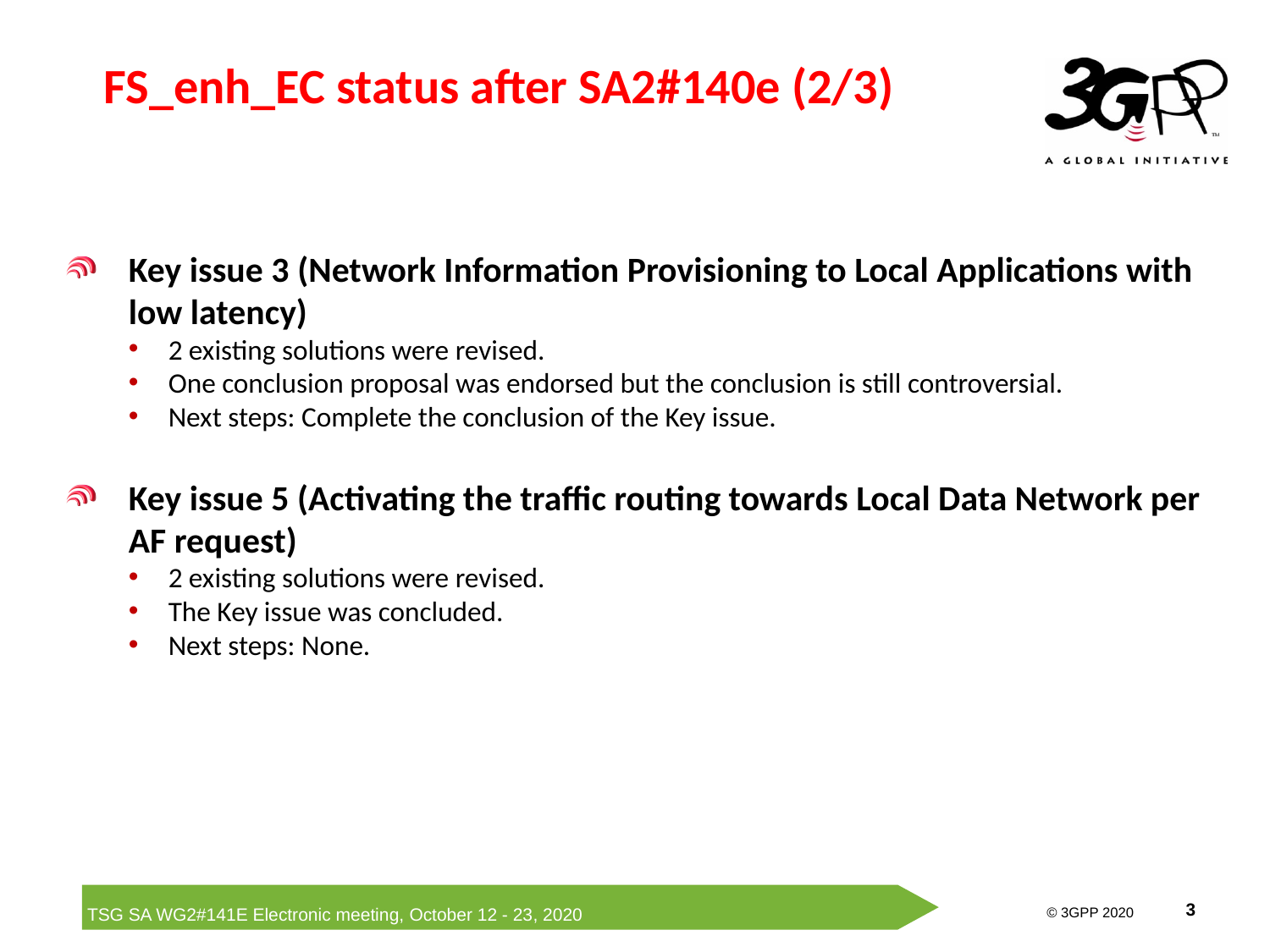

# FS_enh_EC status after SA2#140e (2/3)
Key issue 3 (Network Information Provisioning to Local Applications with low latency)
2 existing solutions were revised.
One conclusion proposal was endorsed but the conclusion is still controversial.
Next steps: Complete the conclusion of the Key issue.

Key issue 5 (Activating the traffic routing towards Local Data Network per AF request)
2 existing solutions were revised.
The Key issue was concluded.
Next steps: None.